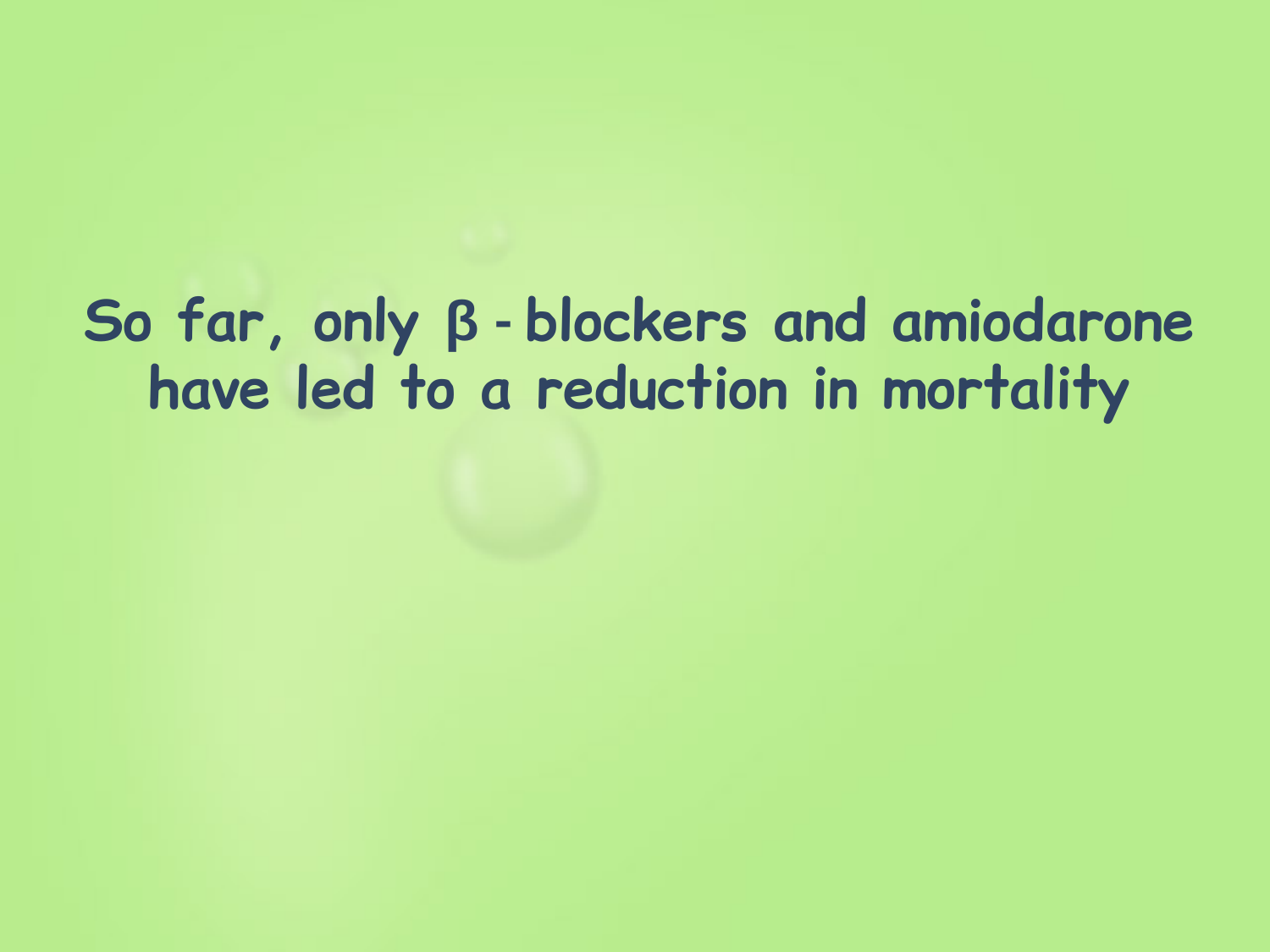

So far, only β - blockers and amiodarone have led to a reduction in mortality